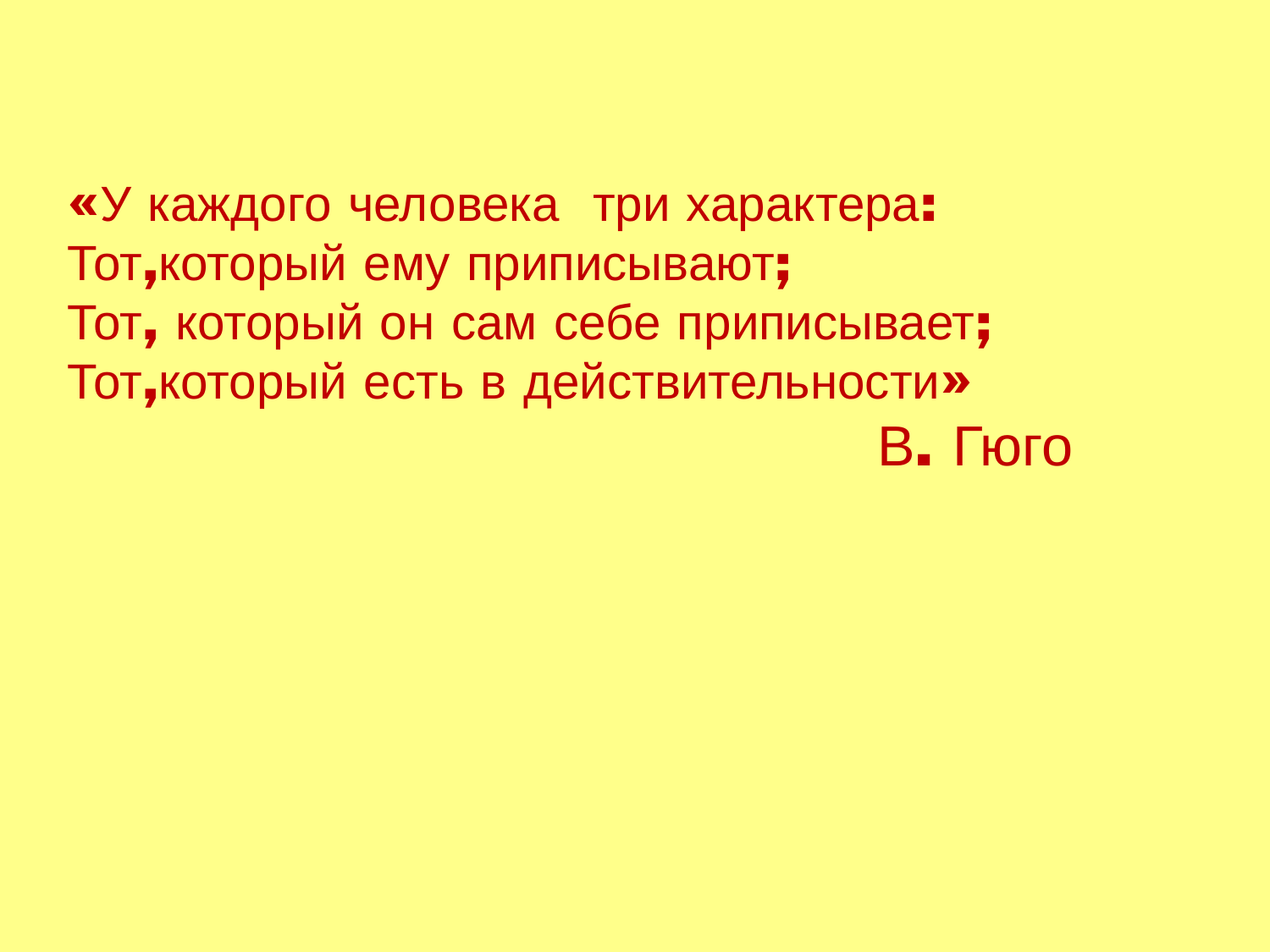

«У каждого человека  три характера:
Тот,который ему приписывают;
Тот, который он сам себе приписывает;
Тот,который есть в действительности»
                                           В. Гюго